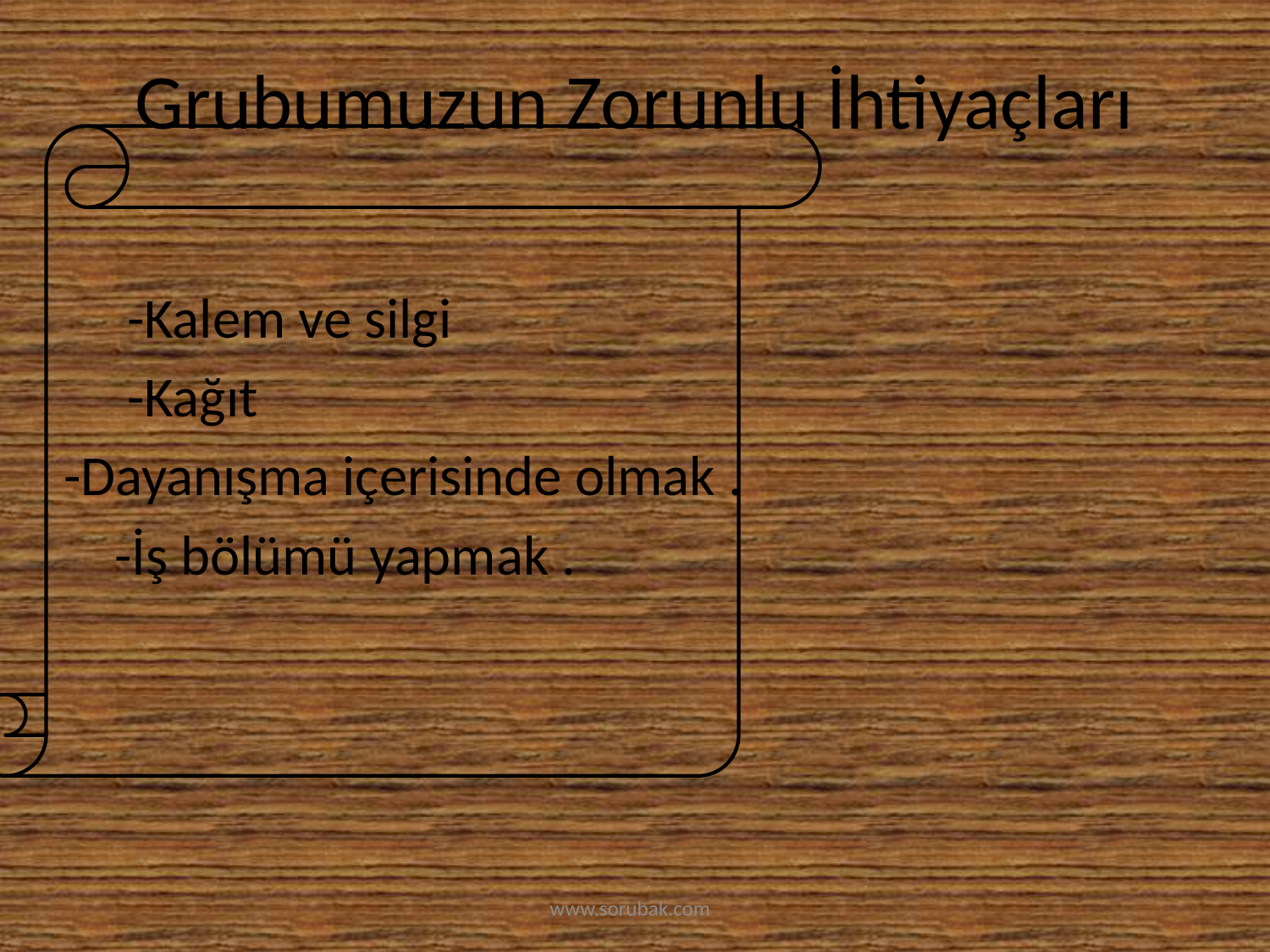

# Grubumuzun Zorunlu İhtiyaçları

         -Kalem ve silgi
         -Kağıt
    -Dayanışma içerisinde olmak .
        -İş bölümü yapmak .
www.sorubak.com